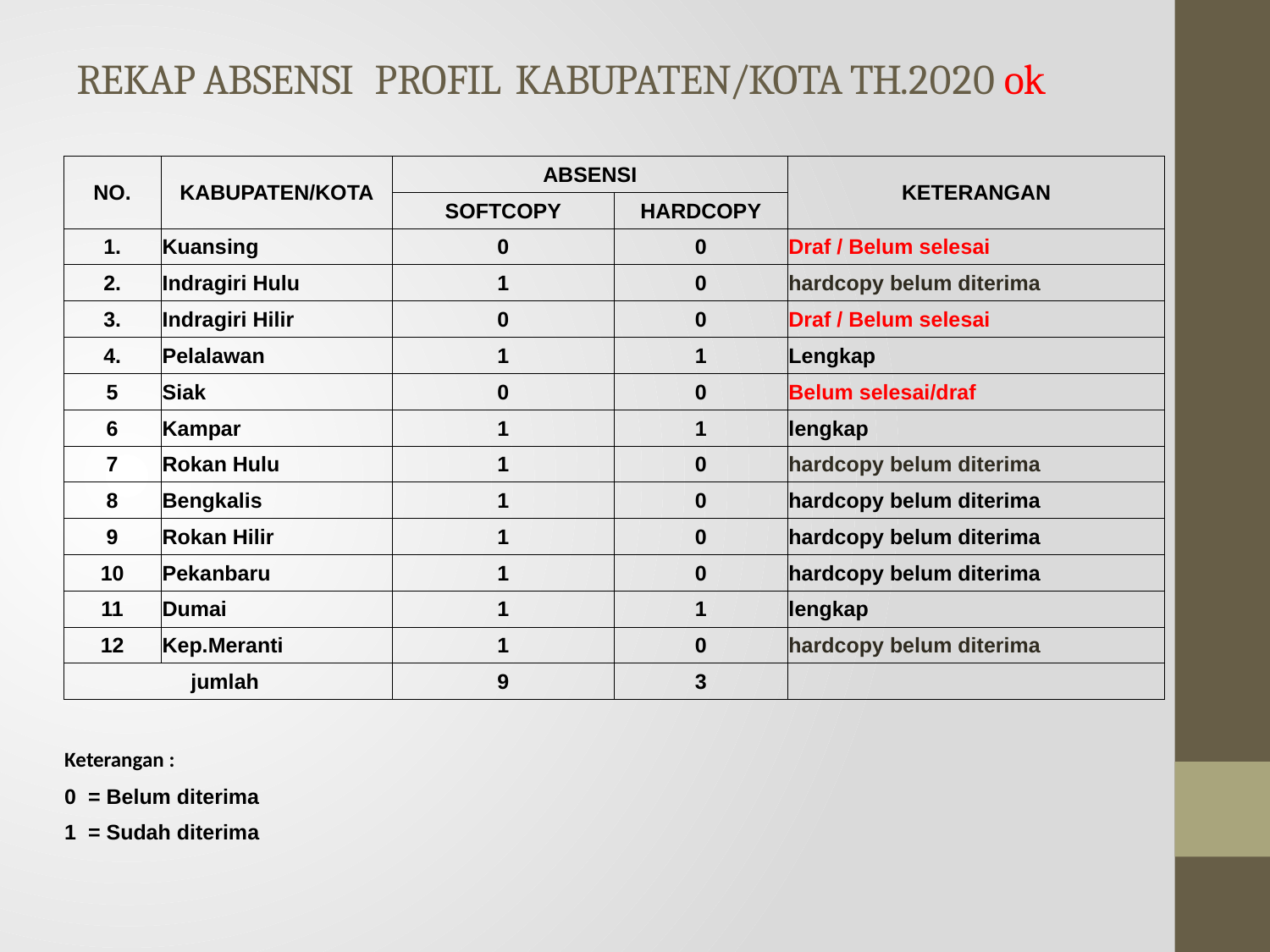

# REKAP ABSENSI   PROFIL  KABUPATEN/KOTA TH.2020 ok
| NO. | KABUPATEN/KOTA |  | ABSENSI |  | KETERANGAN |
| --- | --- | --- | --- | --- | --- |
|  |  |  | SOFTCOPY | HARDCOPY |  |
| 1. | Kuansing |  | 0 | 0 | Draf / Belum selesai |
| 2. | Indragiri Hulu |  | 1 | 0 | hardcopy belum diterima |
| 3. | Indragiri Hilir |  | 0 | 0 | Draf / Belum selesai |
| 4. | Pelalawan |  | 1 | 1 | Lengkap |
| 5 | Siak |  | 0 | 0 | Belum selesai/draf |
| 6 | Kampar |  | 1 | 1 | lengkap |
| 7 | Rokan Hulu |  | 1 | 0 | hardcopy belum diterima |
| 8 | Bengkalis |  | 1 | 0 | hardcopy belum diterima |
| 9 | Rokan Hilir |  | 1 | 0 | hardcopy belum diterima |
| 10 | Pekanbaru |  | 1 | 0 | hardcopy belum diterima |
| 11 | Dumai |  | 1 | 1 | lengkap |
| 12 | Kep.Meranti |  | 1 | 0 | hardcopy belum diterima |
| jumlah |  |  | 9 | 3 |  |
|  |  |  |  |  |  |
| Keterangan : |  |  |  |  |  |
| 0 = Belum diterima |  |  |  |  |  |
| 1 = Sudah diterima |  |  |  |  |  |